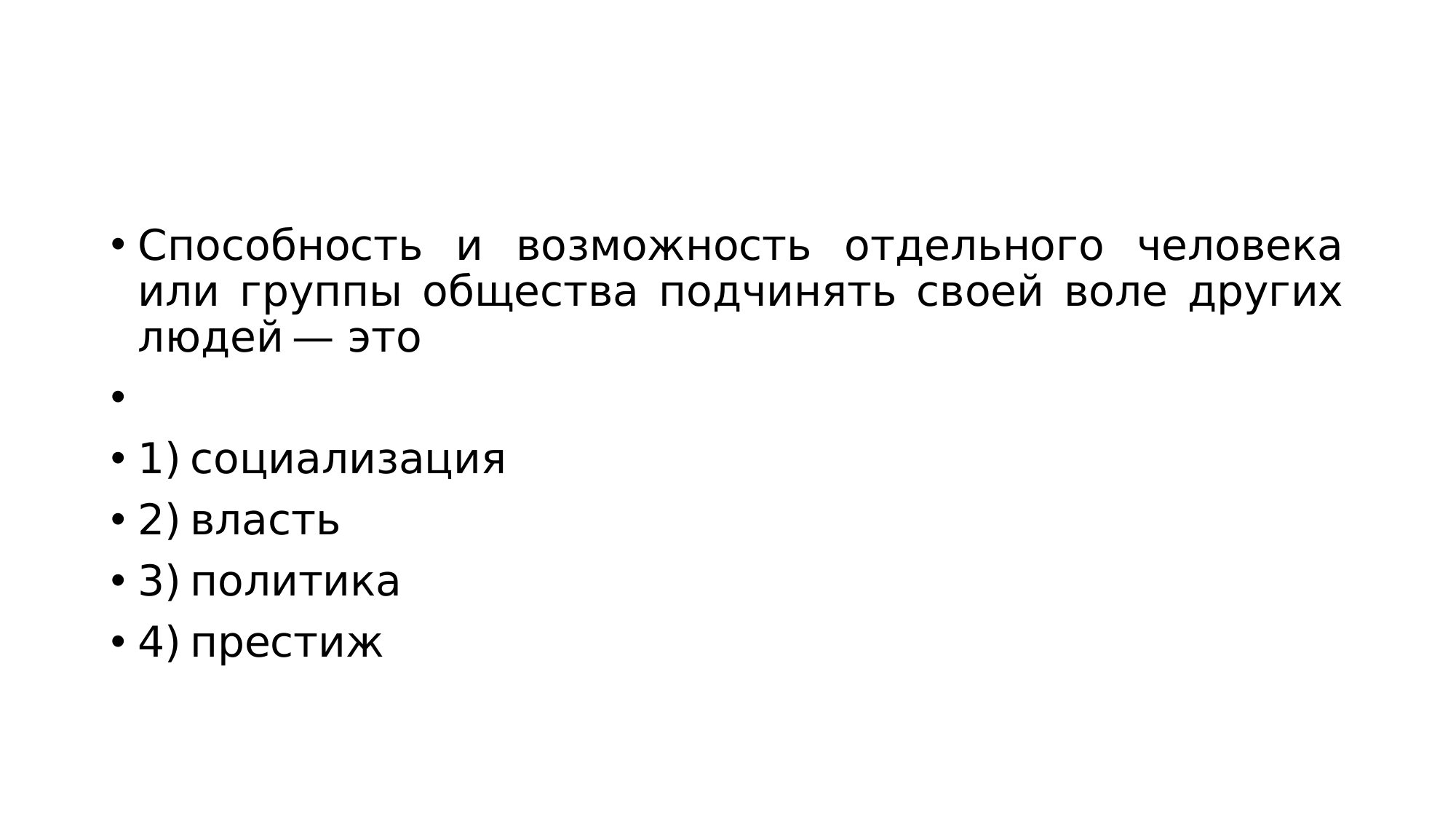

#
Способность и возможность отдельного человека или группы общества подчинять своей воле других людей — это

1) социализация
2) власть
3) политика
4) престиж